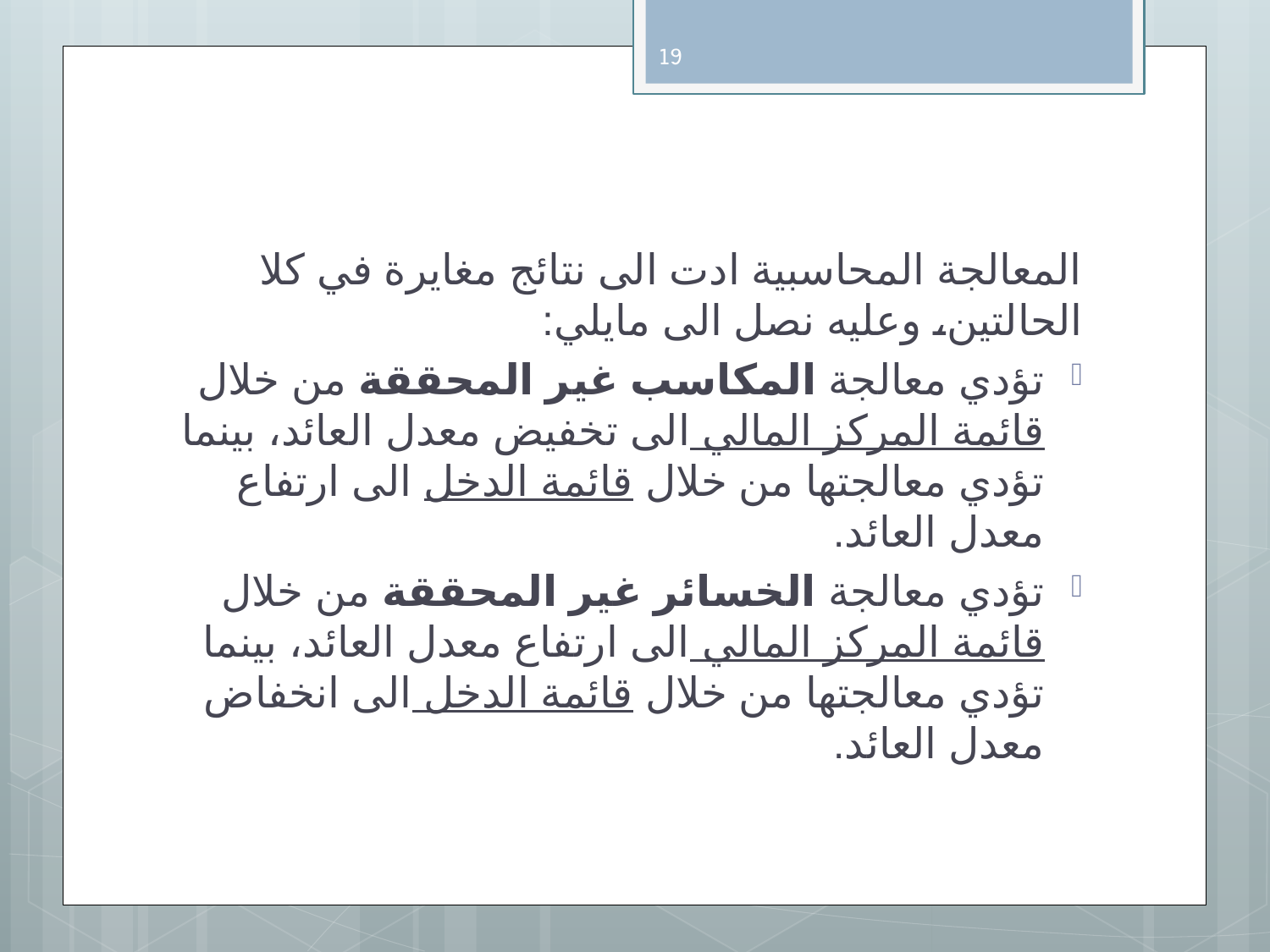

19
المعالجة المحاسبية ادت الى نتائج مغايرة في كلا الحالتين، وعليه نصل الى مايلي:
تؤدي معالجة المكاسب غير المحققة من خلال قائمة المركز المالي الى تخفيض معدل العائد، بينما تؤدي معالجتها من خلال قائمة الدخل الى ارتفاع معدل العائد.
تؤدي معالجة الخسائر غير المحققة من خلال قائمة المركز المالي الى ارتفاع معدل العائد، بينما تؤدي معالجتها من خلال قائمة الدخل الى انخفاض معدل العائد.